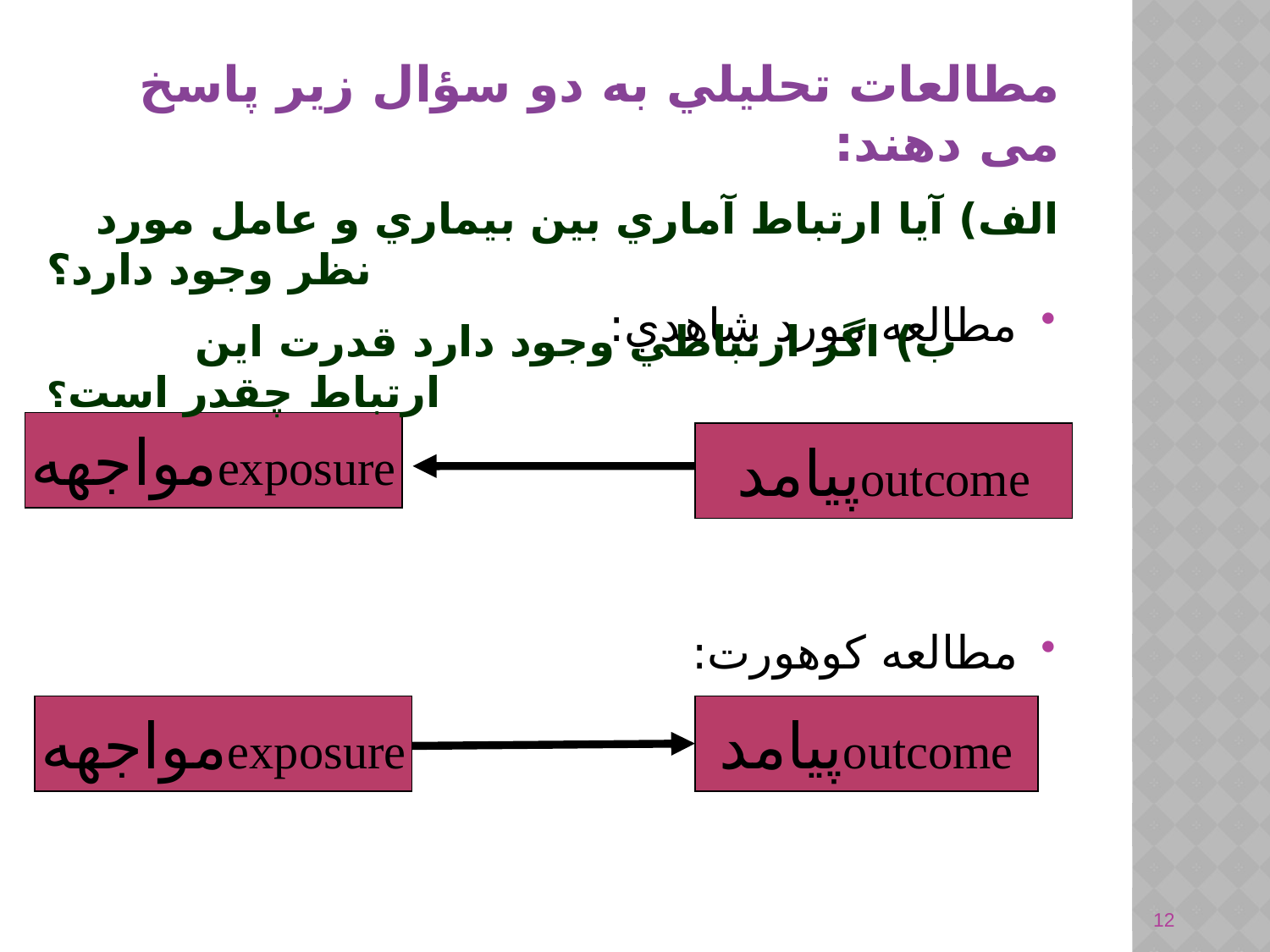

مطالعات تحليلي به دو سؤال زیر پاسخ می دهند:
    الف) آيا ارتباط آماري بين بيماري و عامل مورد نظر وجود دارد؟
          ب) اگر ارتباطي وجود دارد قدرت اين ارتباط چقدر است؟

مطالعه مورد شاهدي:

مطالعه كوهورت:

مواجههexposure
پیامدoutcome

مواجههexposure
پیامدoutcome

12